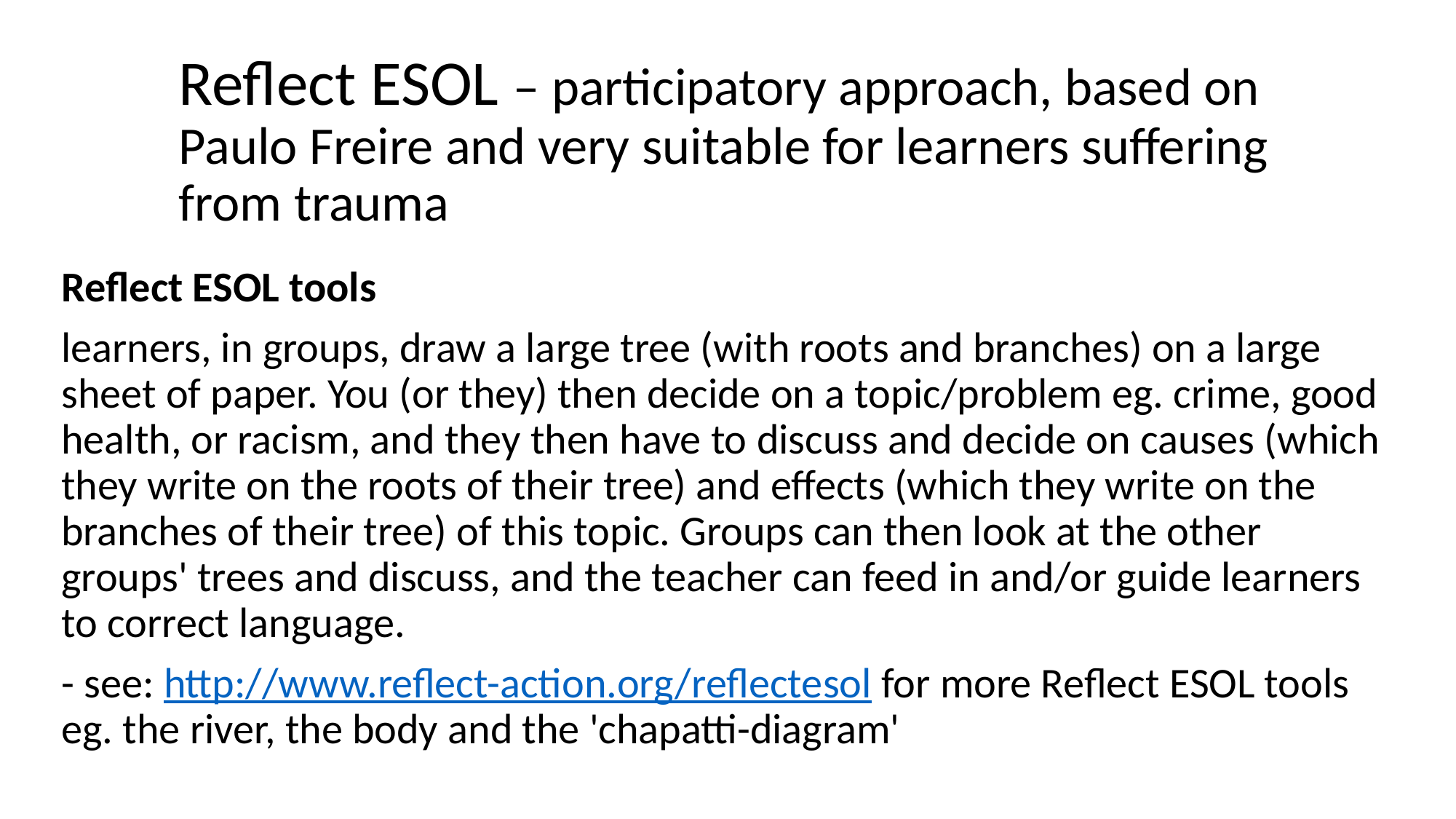

# Reflect ESOL – participatory approach, based on Paulo Freire and very suitable for learners suffering from trauma
Reflect ESOL tools
learners, in groups, draw a large tree (with roots and branches) on a large sheet of paper. You (or they) then decide on a topic/problem eg. crime, good health, or racism, and they then have to discuss and decide on causes (which they write on the roots of their tree) and effects (which they write on the branches of their tree) of this topic. Groups can then look at the other groups' trees and discuss, and the teacher can feed in and/or guide learners to correct language.
- see: http://www.reflect-action.org/reflectesol for more Reflect ESOL tools eg. the river, the body and the 'chapatti-diagram'